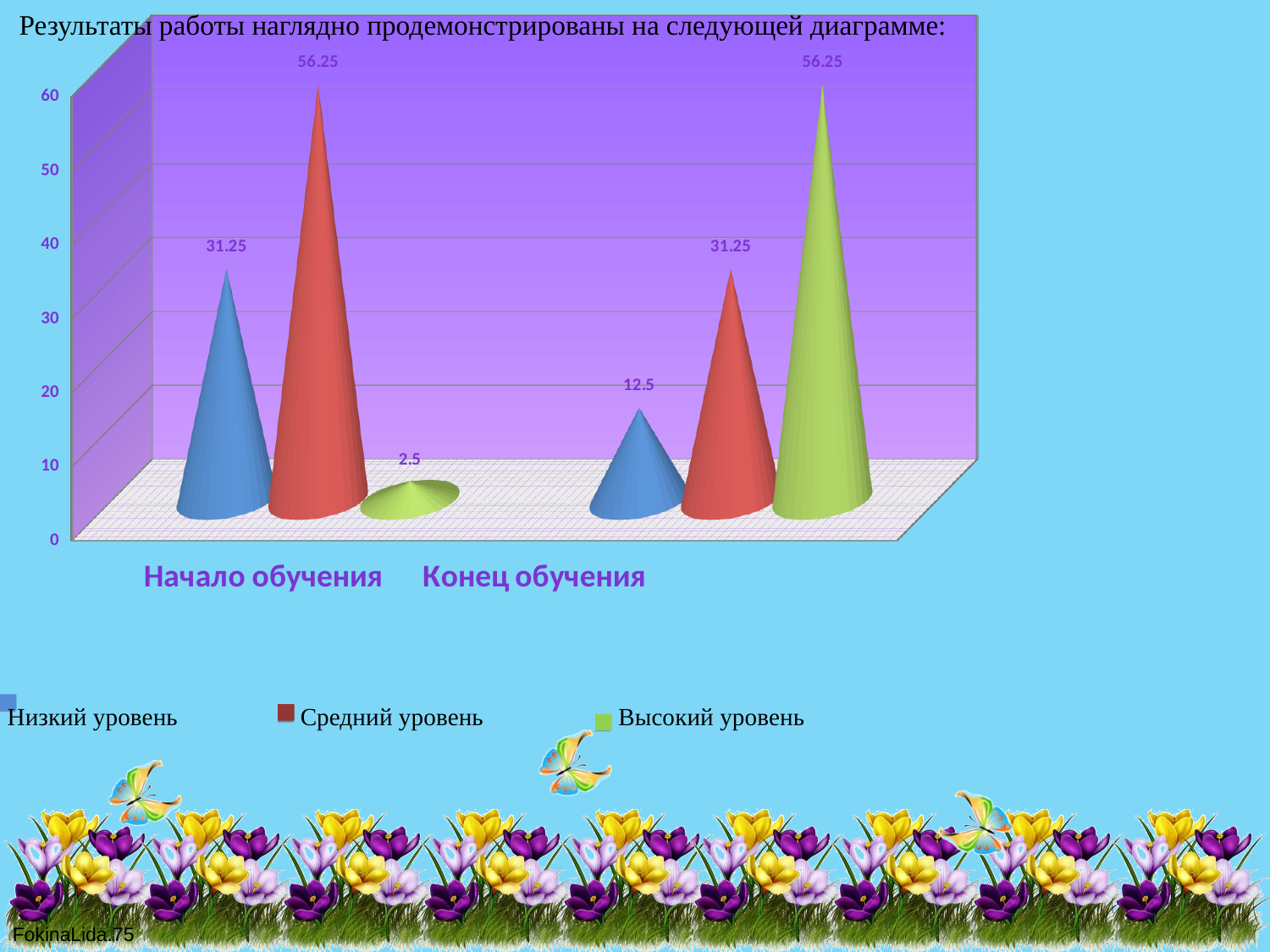

[unsupported chart]

Результаты работы наглядно продемонстрированы на следующей диаграмме:

    Низкий уровень                    Средний уровень                      Высокий уровень